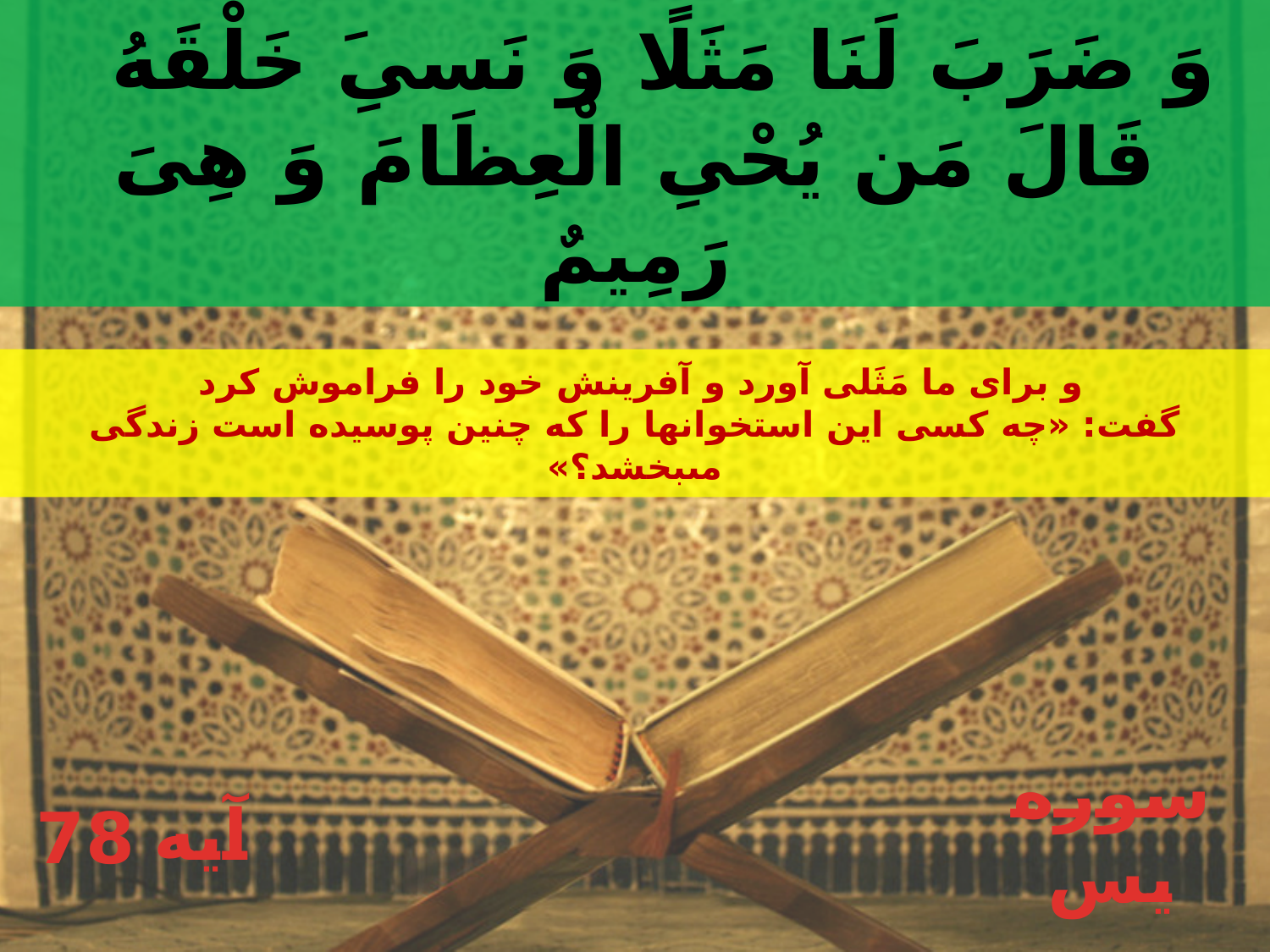

وَ ضَرَبَ لَنَا مَثَلًا وَ نَسىِ‏َ خَلْقَهُ
قَالَ مَن يُحْىِ الْعِظَامَ وَ هِىَ رَمِيمٌ
و براى ما مَثَلى آورد و آفرينش خود را فراموش كرد
گفت: «چه كسى اين استخوانها را كه چنين پوسيده است زندگى مى‏بخشد؟»
78